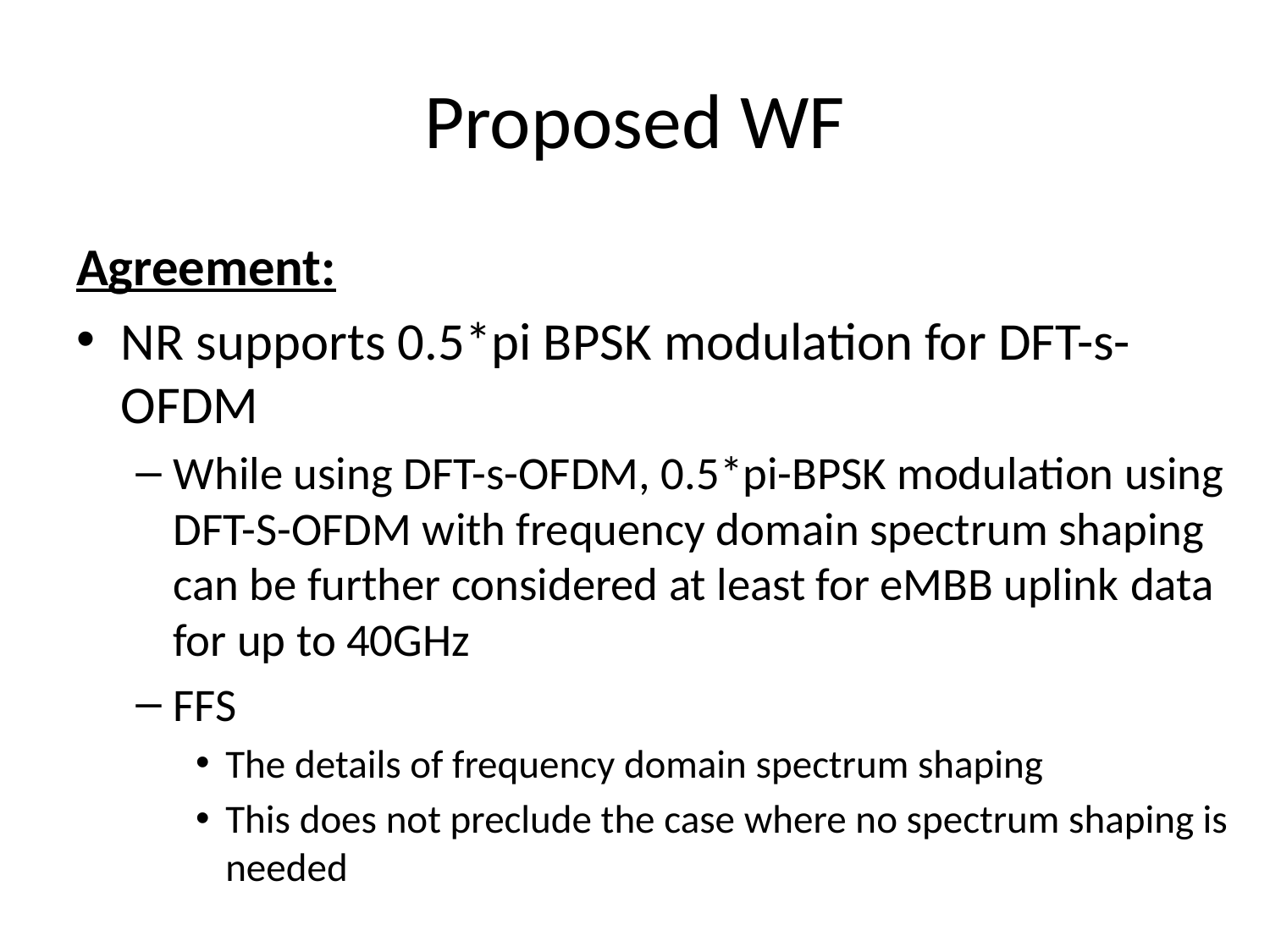

# Proposed WF
Agreement:
NR supports 0.5*pi BPSK modulation for DFT-s-OFDM
While using DFT-s-OFDM, 0.5*pi-BPSK modulation using DFT-S-OFDM with frequency domain spectrum shaping can be further considered at least for eMBB uplink data for up to 40GHz
FFS
The details of frequency domain spectrum shaping
This does not preclude the case where no spectrum shaping is needed